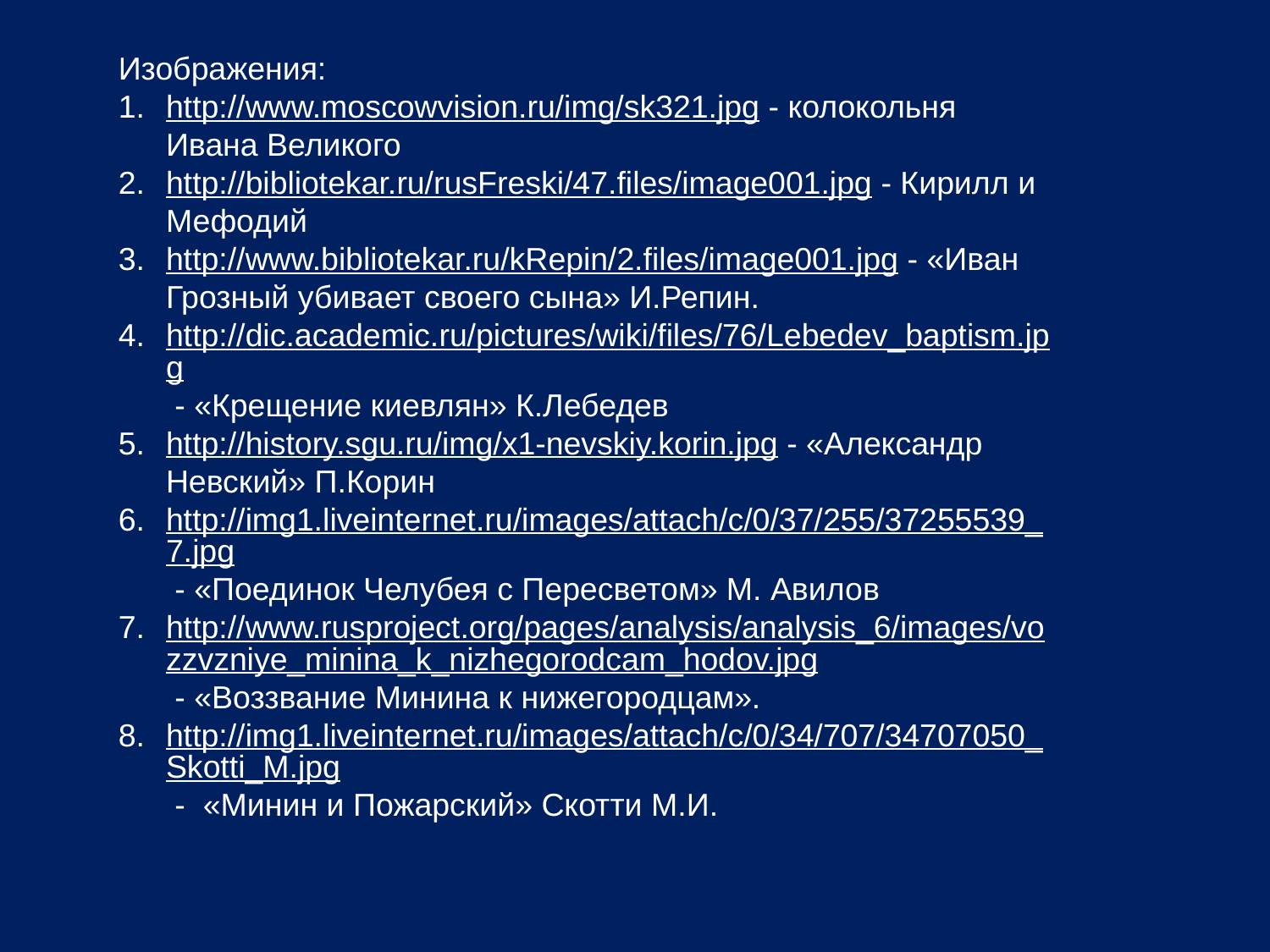

Изображения:
http://www.moscowvision.ru/img/sk321.jpg - колокольня  Ивана Великого
http://bibliotekar.ru/rusFreski/47.files/image001.jpg - Кирилл и Мефодий
http://www.bibliotekar.ru/kRepin/2.files/image001.jpg - «Иван Грозный убивает своего сына» И.Репин.
http://dic.academic.ru/pictures/wiki/files/76/Lebedev_baptism.jpg - «Крещение киевлян» К.Лебедев
http://history.sgu.ru/img/x1-nevskiy.korin.jpg - «Александр Невский» П.Корин
http://img1.liveinternet.ru/images/attach/c/0/37/255/37255539_7.jpg - «Поединок Челубея с Пересветом» М. Авилов
http://www.rusproject.org/pages/analysis/analysis_6/images/vozzvzniye_minina_k_nizhegorodcam_hodov.jpg - «Воззвание Минина к нижегородцам».
http://img1.liveinternet.ru/images/attach/c/0/34/707/34707050_Skotti_M.jpg -  «Минин и Пожарский» Скотти М.И.